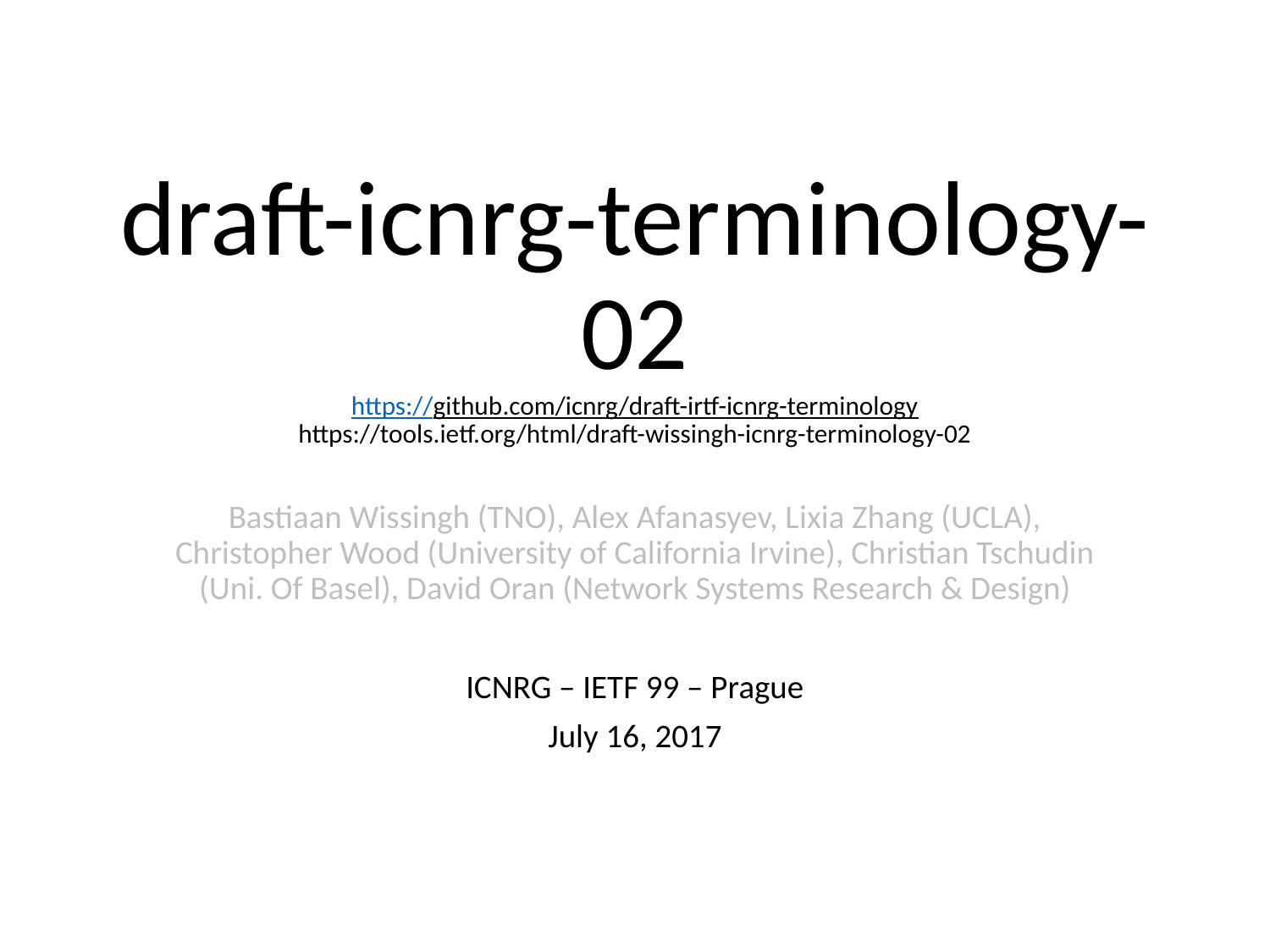

# draft-icnrg-terminology-02 https://github.com/icnrg/draft-irtf-icnrg-terminology https://tools.ietf.org/html/draft-wissingh-icnrg-terminology-02
Bastiaan Wissingh (TNO), Alex Afanasyev, Lixia Zhang (UCLA), Christopher Wood (University of California Irvine), Christian Tschudin (Uni. Of Basel), David Oran (Network Systems Research & Design)

ICNRG – IETF 99 – Prague
July 16, 2017